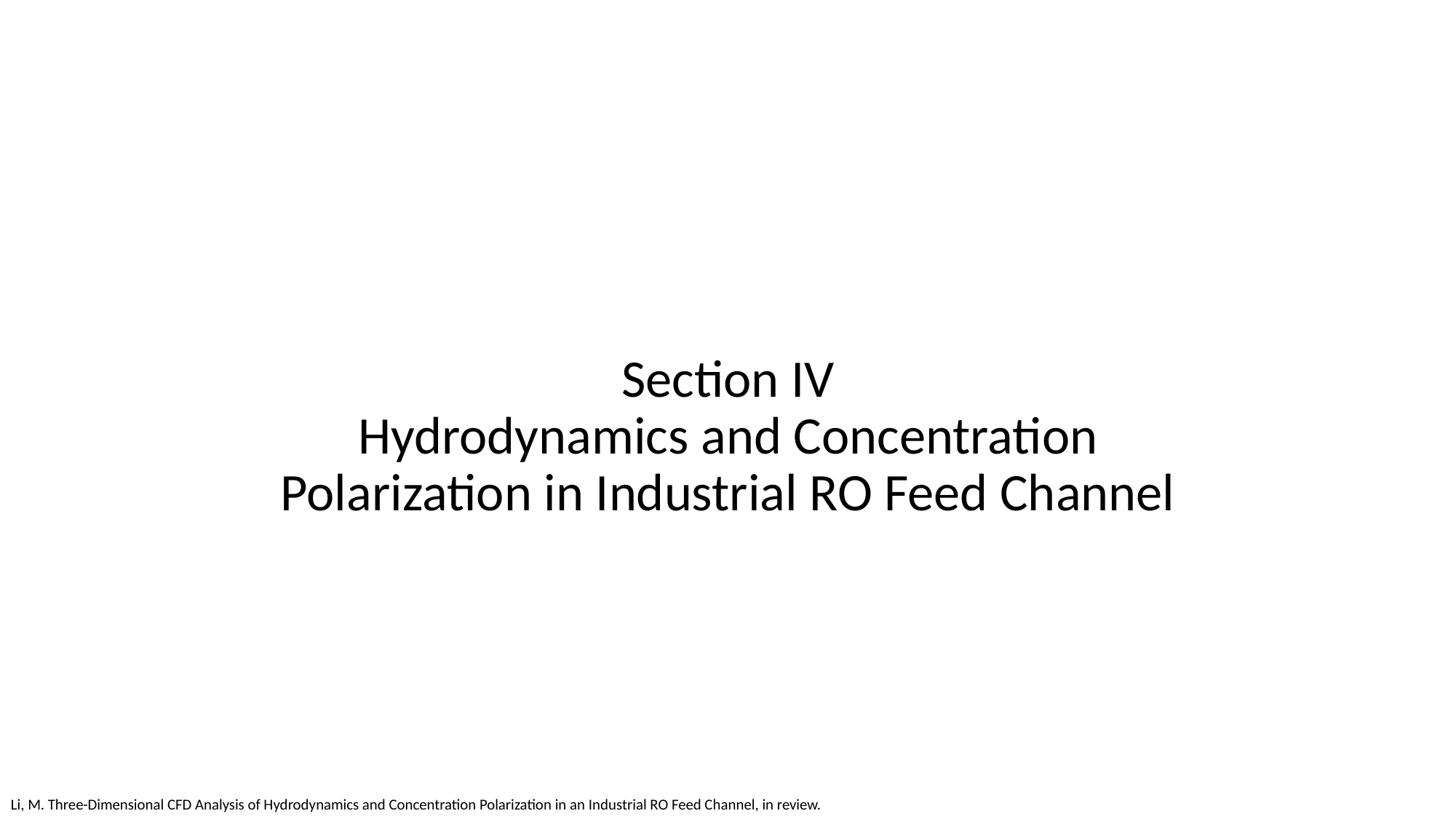

# Section IV Hydrodynamics and Concentration Polarization in Industrial RO Feed Channel
Li, M. Three-Dimensional CFD Analysis of Hydrodynamics and Concentration Polarization in an Industrial RO Feed Channel, in review.